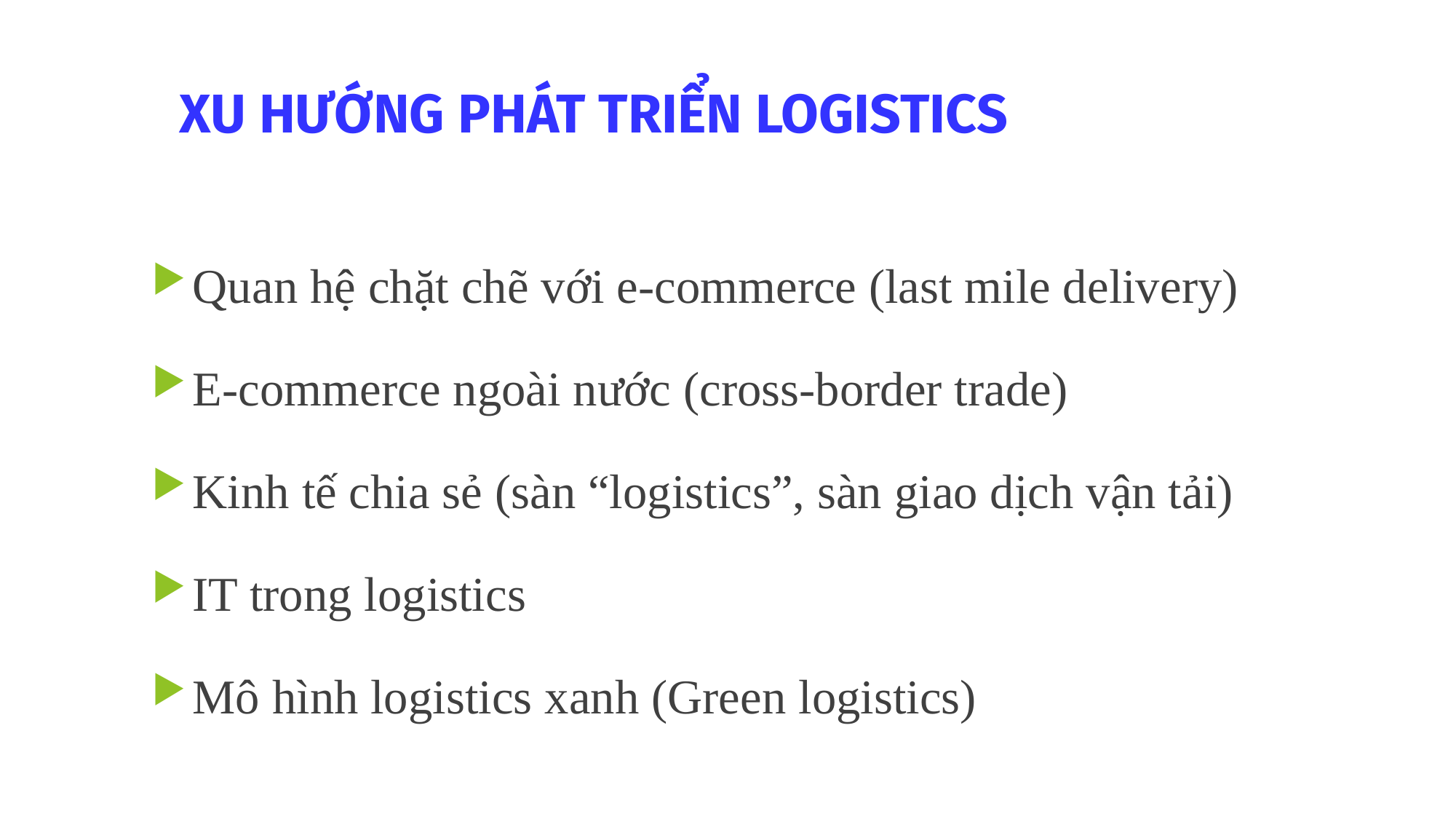

# XU HƯỚNG PHÁT TRIỂN LOGISTICS
Quan hệ chặt chẽ với e-commerce (last mile delivery)
E-commerce ngoài nước (cross-border trade)
Kinh tế chia sẻ (sàn “logistics”, sàn giao dịch vận tải)
IT trong logistics
Mô hình logistics xanh (Green logistics)